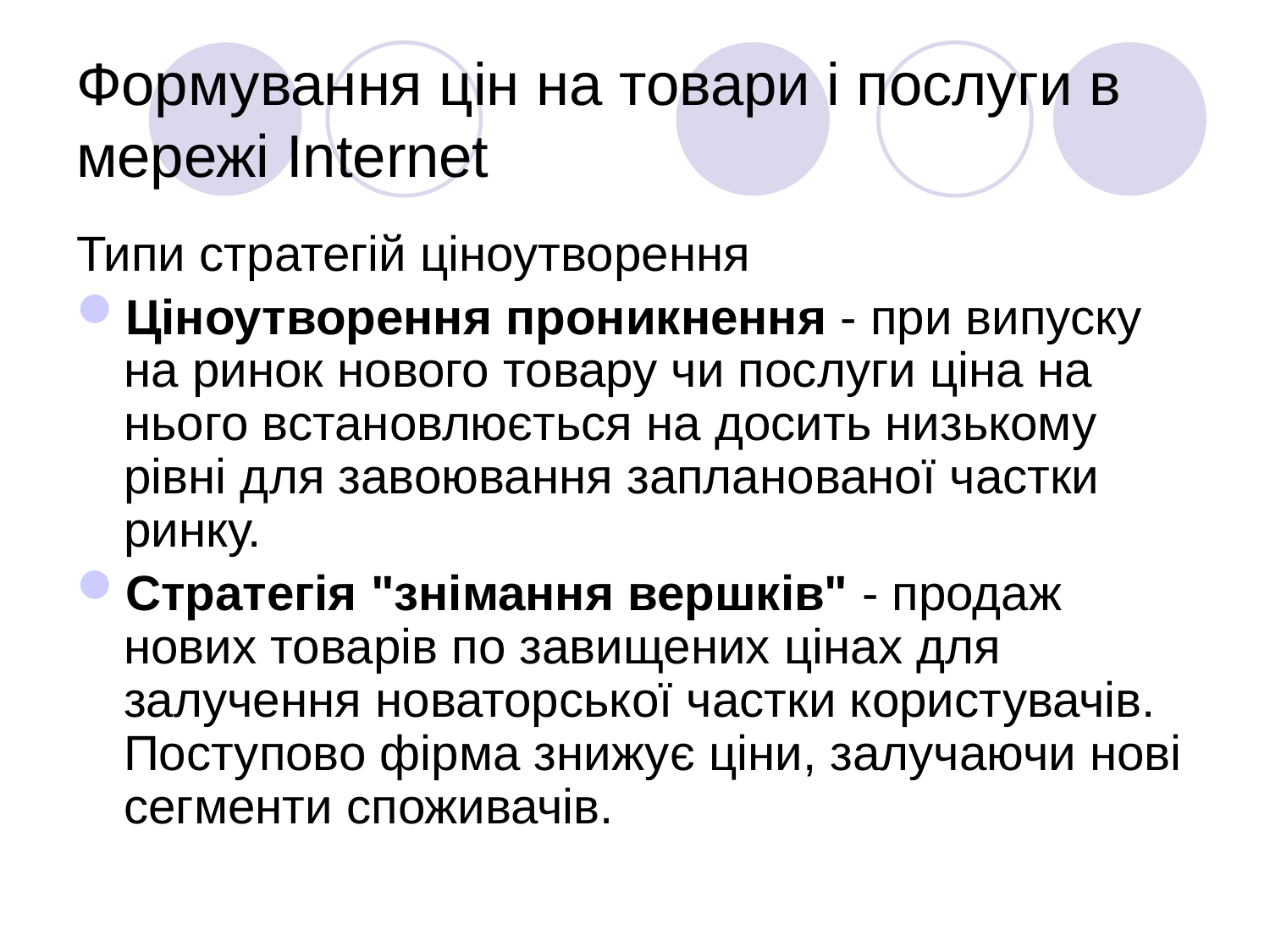

# Формування цін на товари і послуги в мережі Internet
Типи стратегій ціноутворення
Ціноутворення проникнення - при випуску на ринок нового товару чи послуги ціна на нього встановлюється на досить низькому рівні для завоювання запланованої частки ринку.
Стратегія "знімання вершків" - продаж нових товарів по завищених цінах для залучення новаторської частки користувачів. Поступово фірма знижує ціни, залучаючи нові сегменти споживачів.